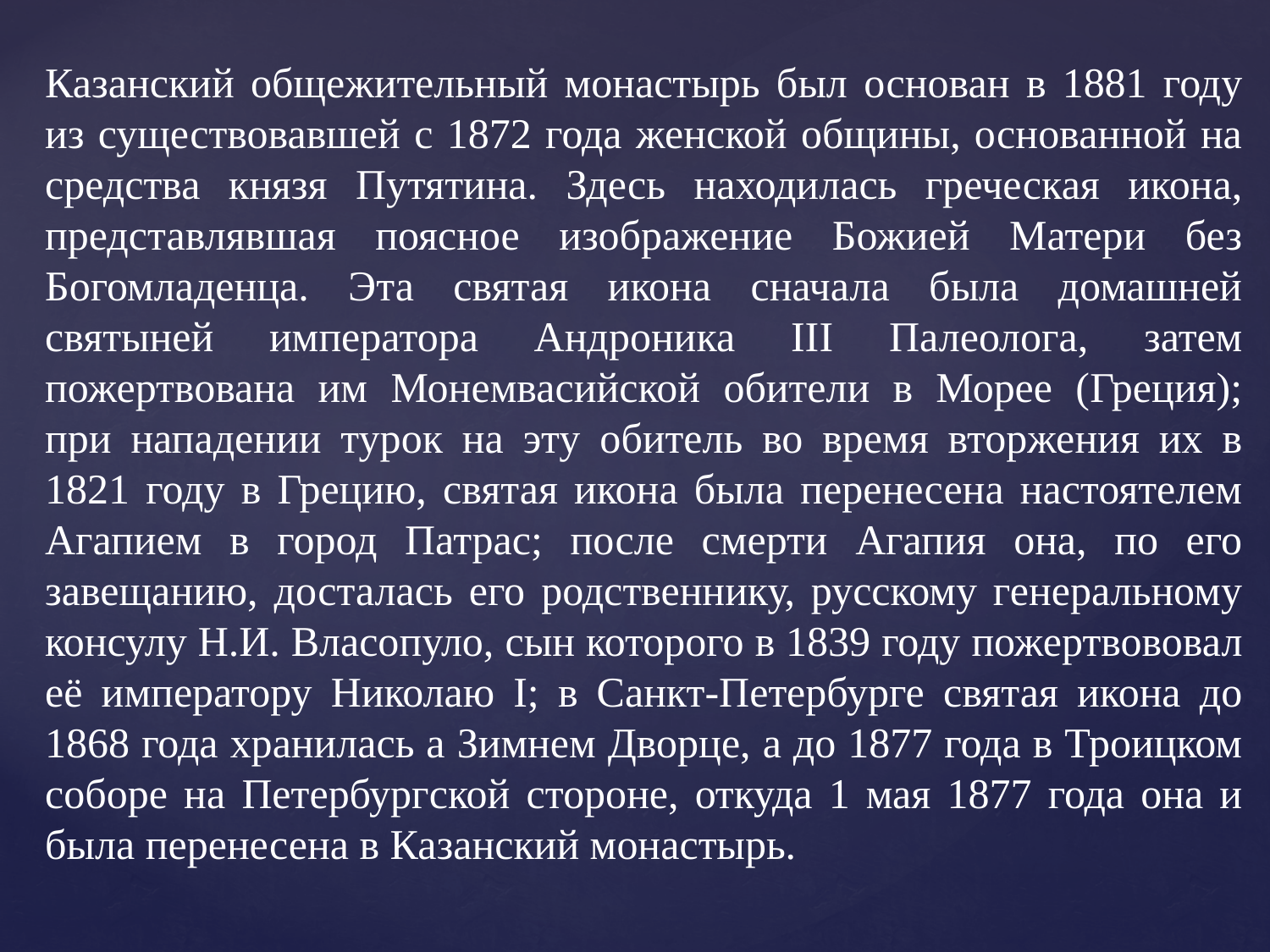

Казанский общежительный монастырь был основан в 1881 году из существовавшей с 1872 года женской общины, основанной на средства князя Путятина. Здесь находилась греческая икона, представлявшая поясное изображение Божией Матери без Богомладенца. Эта святая икона сначала была домашней святыней императора Андроника III Палеолога, затем пожертвована им Монемвасийской обители в Морее (Греция); при нападении турок на эту обитель во время вторжения их в 1821 году в Грецию, святая икона была перенесена настоятелем Агапием в город Патрас; после смерти Агапия она, по его завещанию, досталась его родственнику, русскому генеральному консулу Н.И. Власопуло, сын которого в 1839 году пожертвововал её императору Николаю I; в Санкт-Петербурге святая икона до 1868 года хранилась а Зимнем Дворце, а до 1877 года в Троицком соборе на Петербургской стороне, откуда 1 мая 1877 года она и была перенесена в Казанский монастырь.